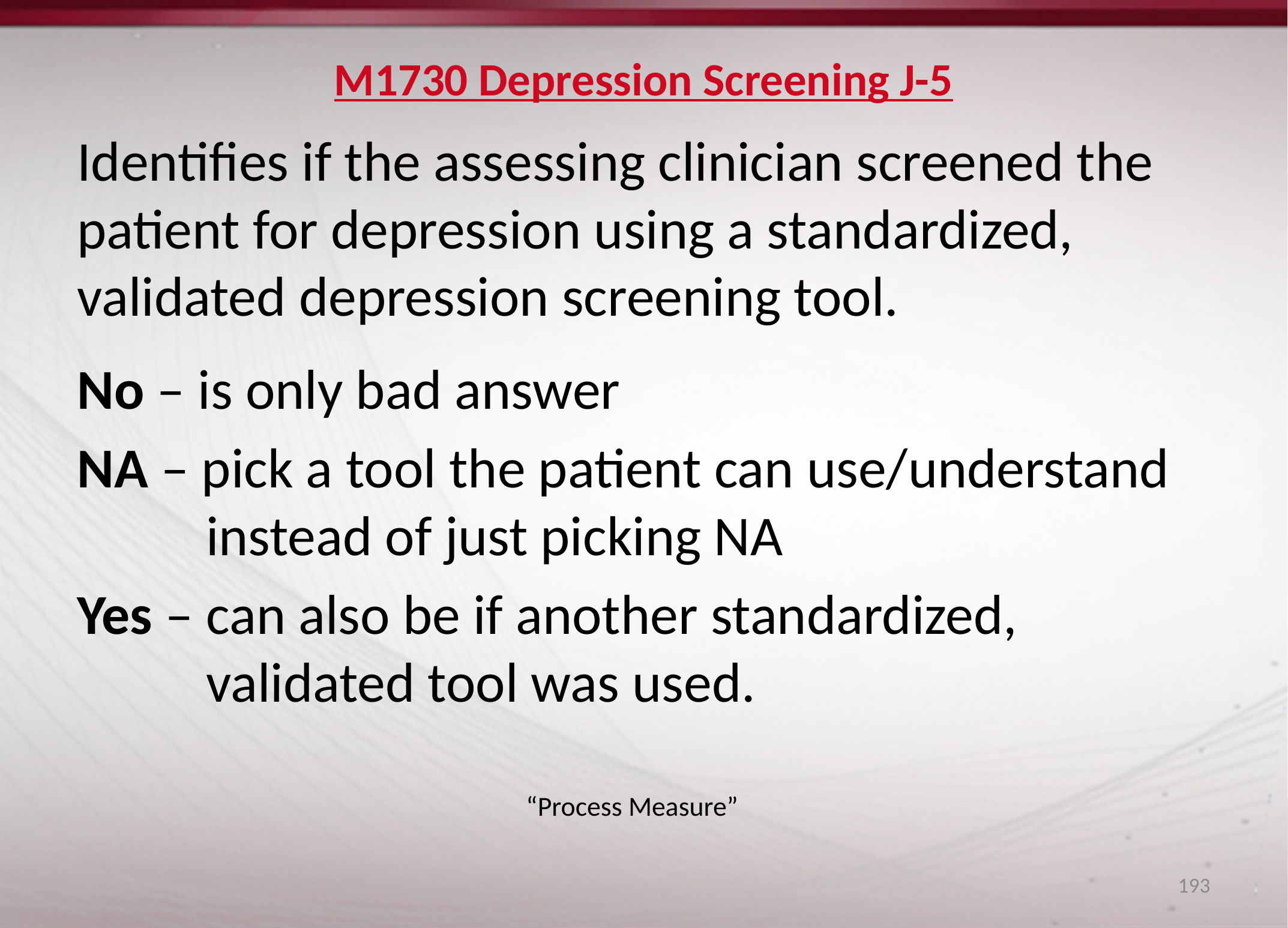

# M1730 Depression Screening J-5
Identifies if the assessing clinician screened the patient for depression using a standardized, validated depression screening tool.

No – is only bad answer
NA – pick a tool the patient can use/understand instead of just picking NA
Yes – can also be if another standardized, validated tool was used.

                                                                         “Process Measure”

193